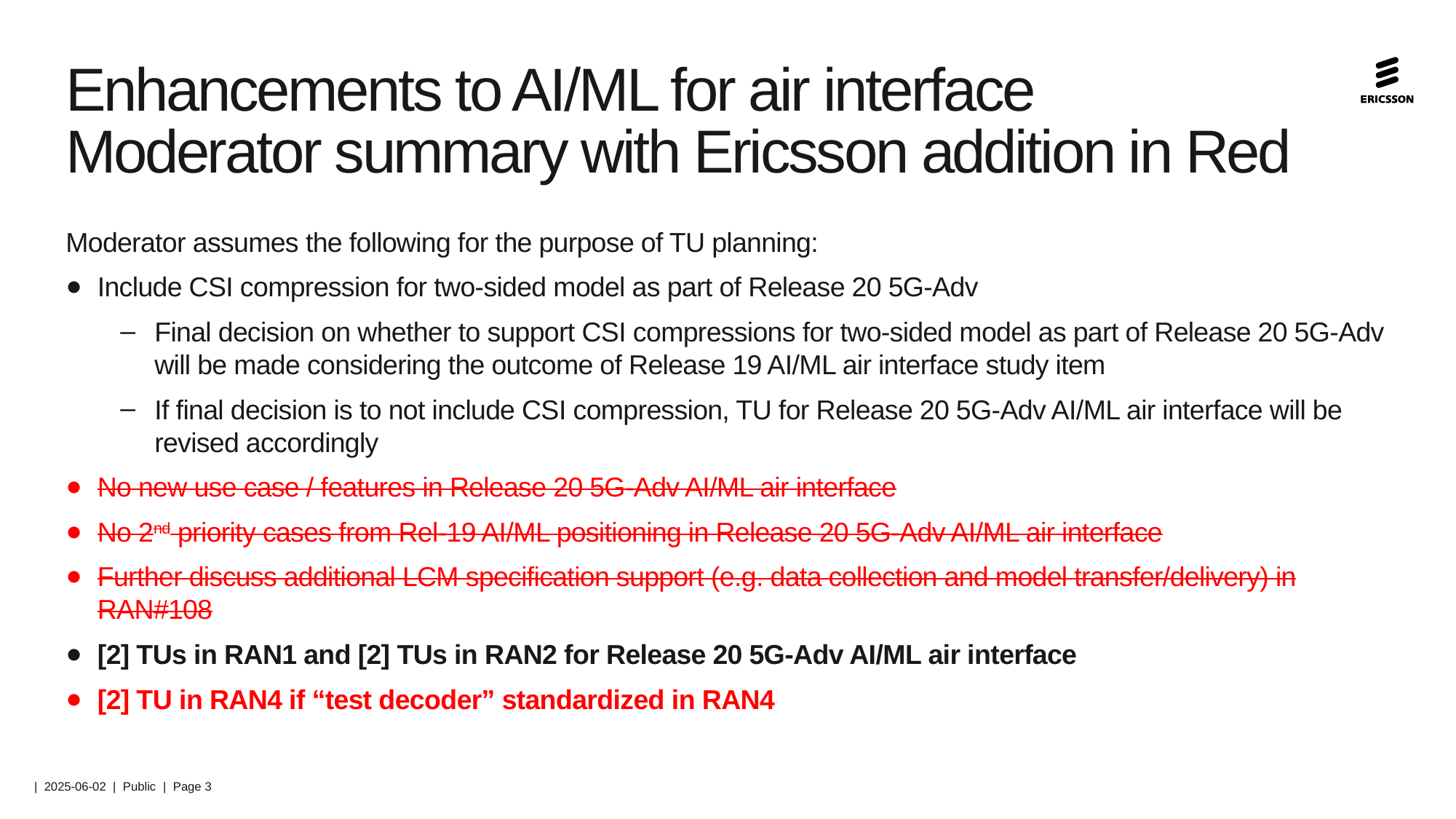

# Enhancements to AI/ML for air interface Moderator summary with Ericsson addition in Red
Moderator assumes the following for the purpose of TU planning:
Include CSI compression for two-sided model as part of Release 20 5G-Adv
Final decision on whether to support CSI compressions for two-sided model as part of Release 20 5G-Adv will be made considering the outcome of Release 19 AI/ML air interface study item
If final decision is to not include CSI compression, TU for Release 20 5G-Adv AI/ML air interface will be revised accordingly
No new use case / features in Release 20 5G-Adv AI/ML air interface
No 2nd priority cases from Rel-19 AI/ML positioning in Release 20 5G-Adv AI/ML air interface
Further discuss additional LCM specification support (e.g. data collection and model transfer/delivery) in RAN#108
[2] TUs in RAN1 and [2] TUs in RAN2 for Release 20 5G-Adv AI/ML air interface
[2] TU in RAN4 if “test decoder” standardized in RAN4